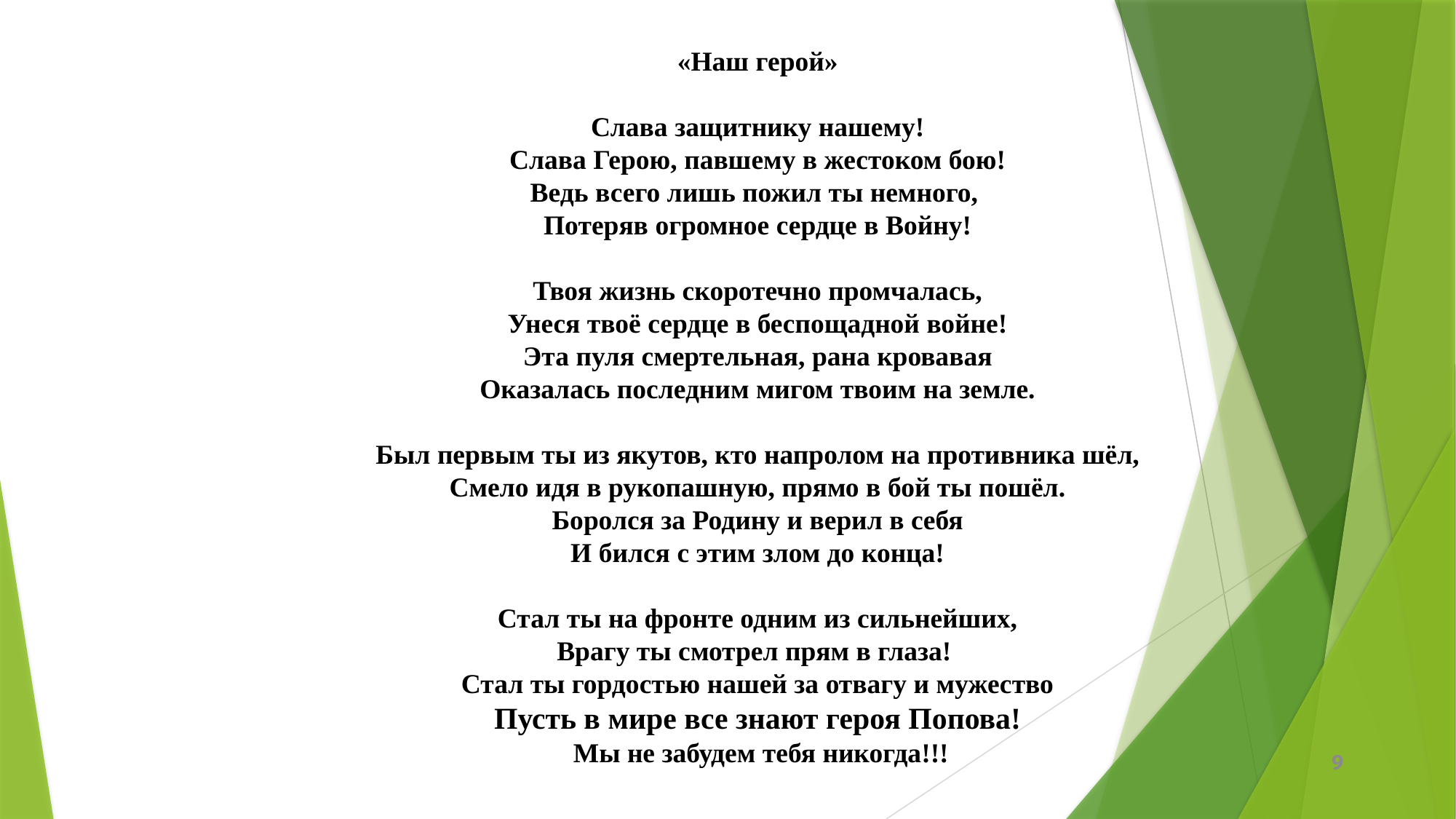

«Наш герой»

Слава защитнику нашему!
Слава Герою, павшему в жестоком бою!
Ведь всего лишь пожил ты немного,
Потеряв огромное сердце в Войну!

Твоя жизнь скоротечно промчалась,
Унеся твоё сердце в беспощадной войне!
Эта пуля смертельная, рана кровавая
Оказалась последним мигом твоим на земле.

Был первым ты из якутов, кто напролом на противника шёл,
Смело идя в рукопашную, прямо в бой ты пошёл.
Боролся за Родину и верил в себя
И бился с этим злом до конца!

Стал ты на фронте одним из сильнейших,
Врагу ты смотрел прям в глаза!
Стал ты гордостью нашей за отвагу и мужество
Пусть в мире все знают героя Попова!
 Мы не забудем тебя никогда!!!

9